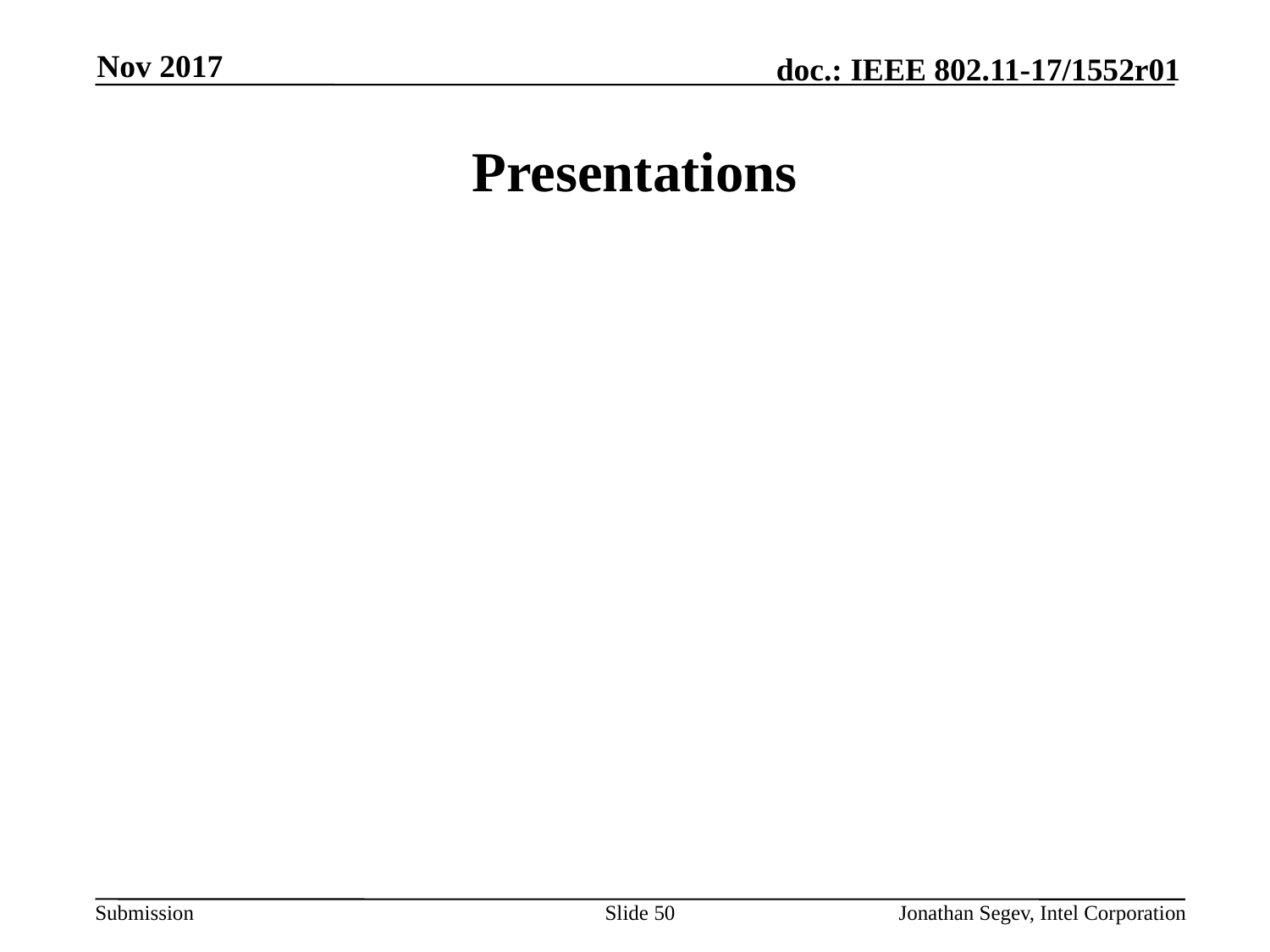

Nov 2017
# Presentations

Slide 50
Jonathan Segev, Intel Corporation